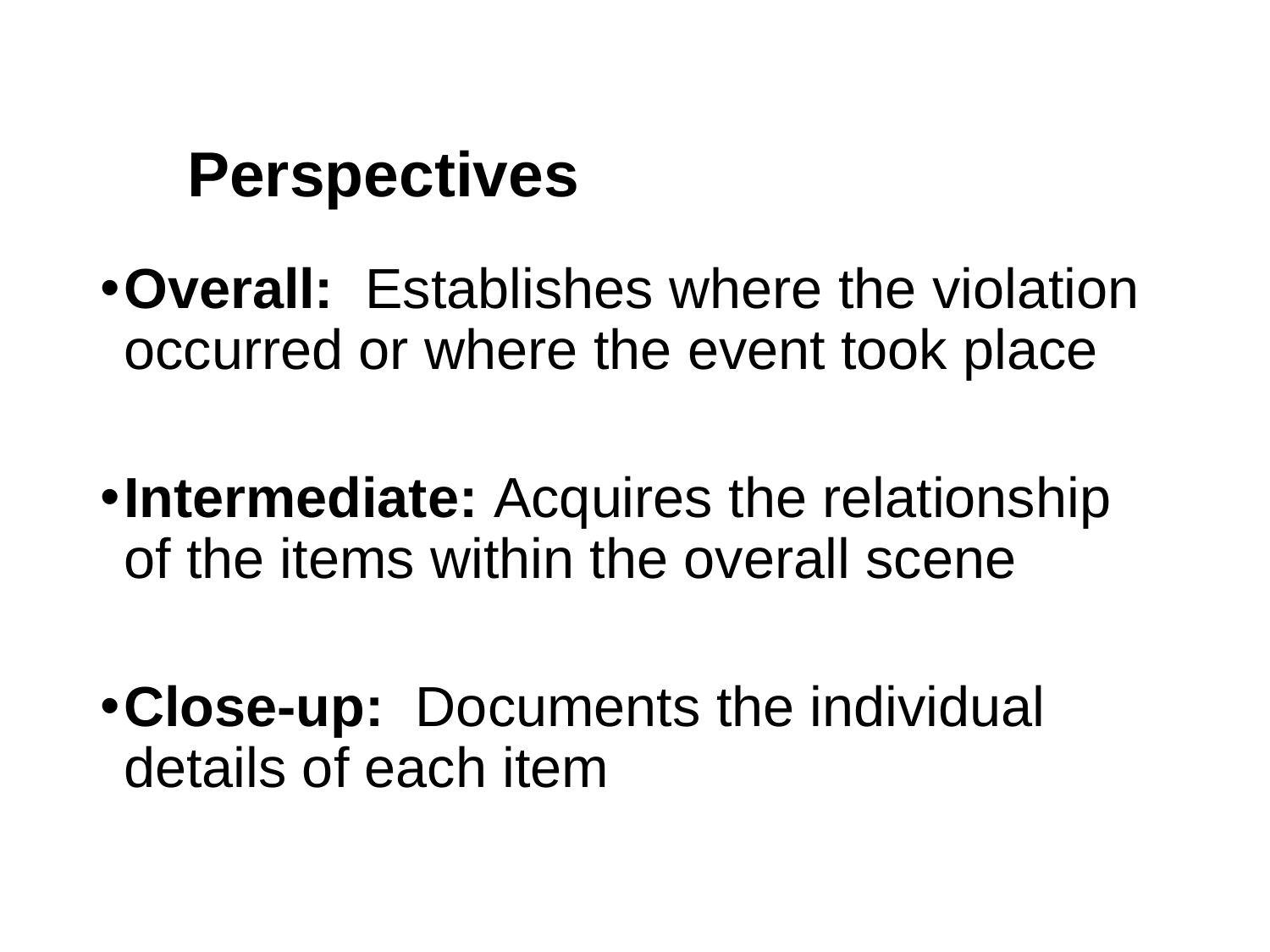

# Perspectives
Overall:  Establishes where the violation occurred or where the event took place

Intermediate: Acquires the relationship of the items within the overall scene

Close-up:  Documents the individual details of each item